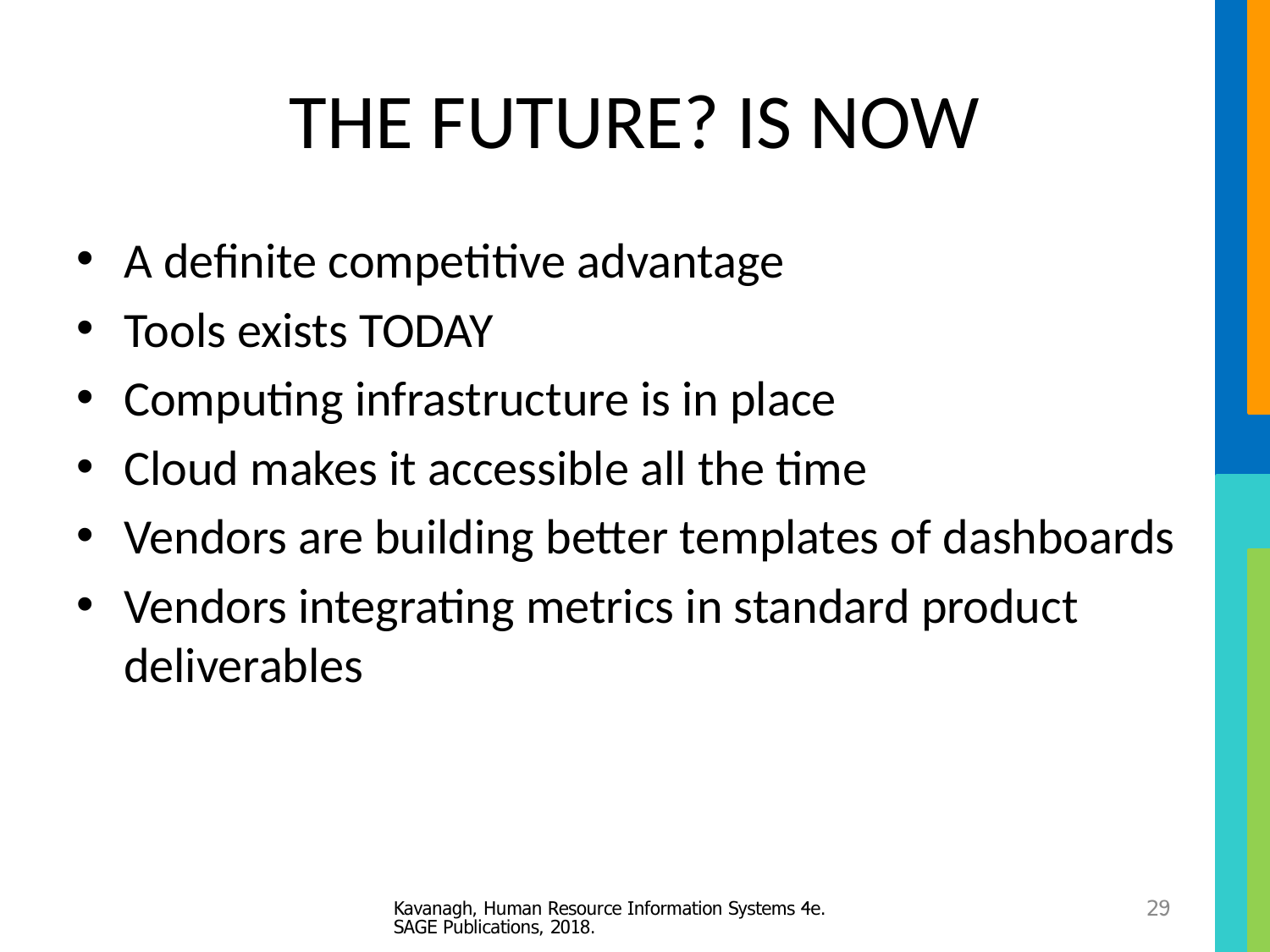

# THE FUTURE? IS NOW
A definite competitive advantage
Tools exists TODAY
Computing infrastructure is in place
Cloud makes it accessible all the time
Vendors are building better templates of dashboards
Vendors integrating metrics in standard product deliverables
Kavanagh, Human Resource Information Systems 4e. SAGE Publications, 2018.
29